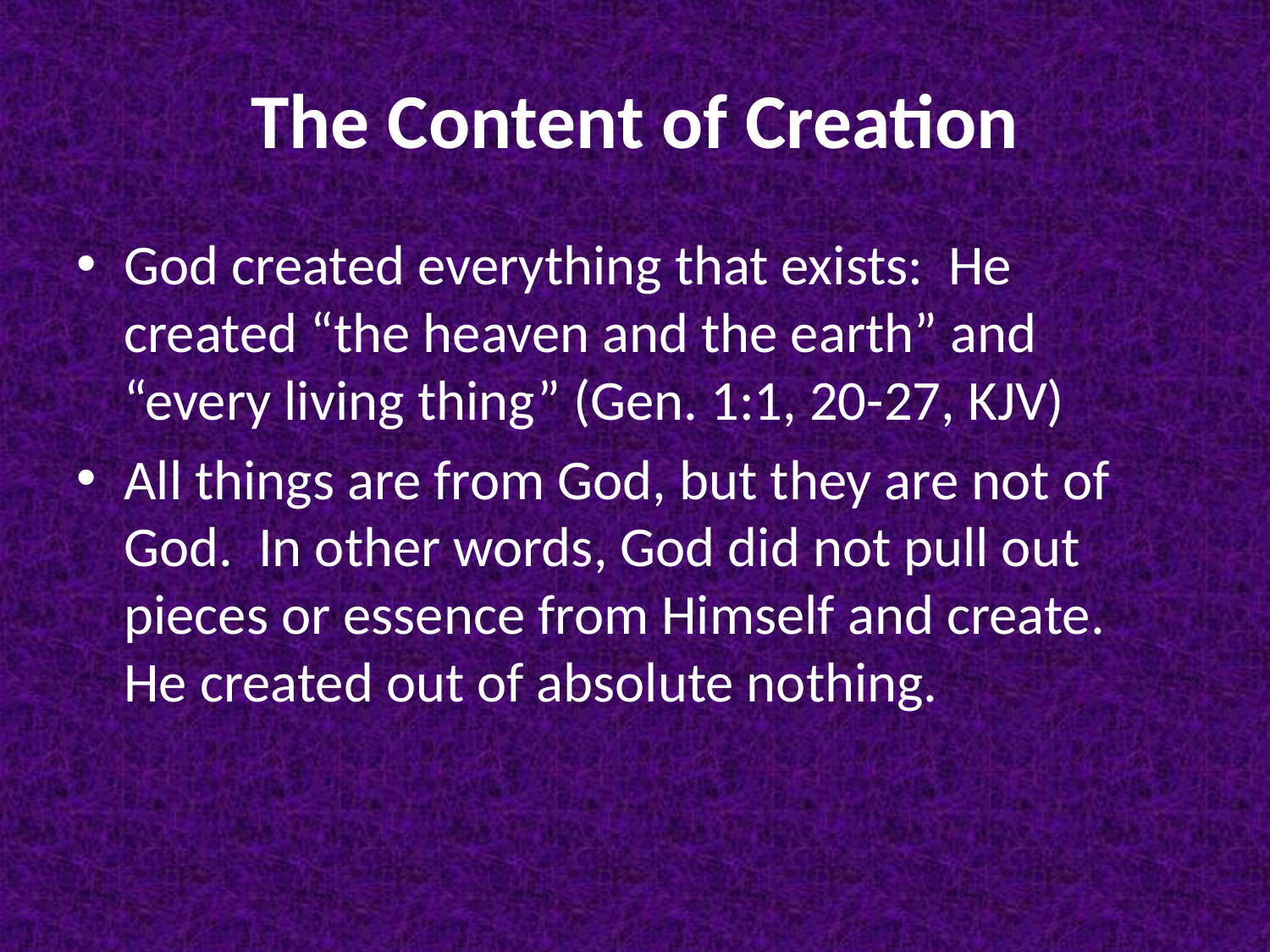

# The Content of Creation
God created everything that exists:  He created “the heaven and the earth” and “every living thing” (Gen. 1:1, 20-27, KJV)
All things are from God, but they are not of God.  In other words, God did not pull out pieces or essence from Himself and create.  He created out of absolute nothing.